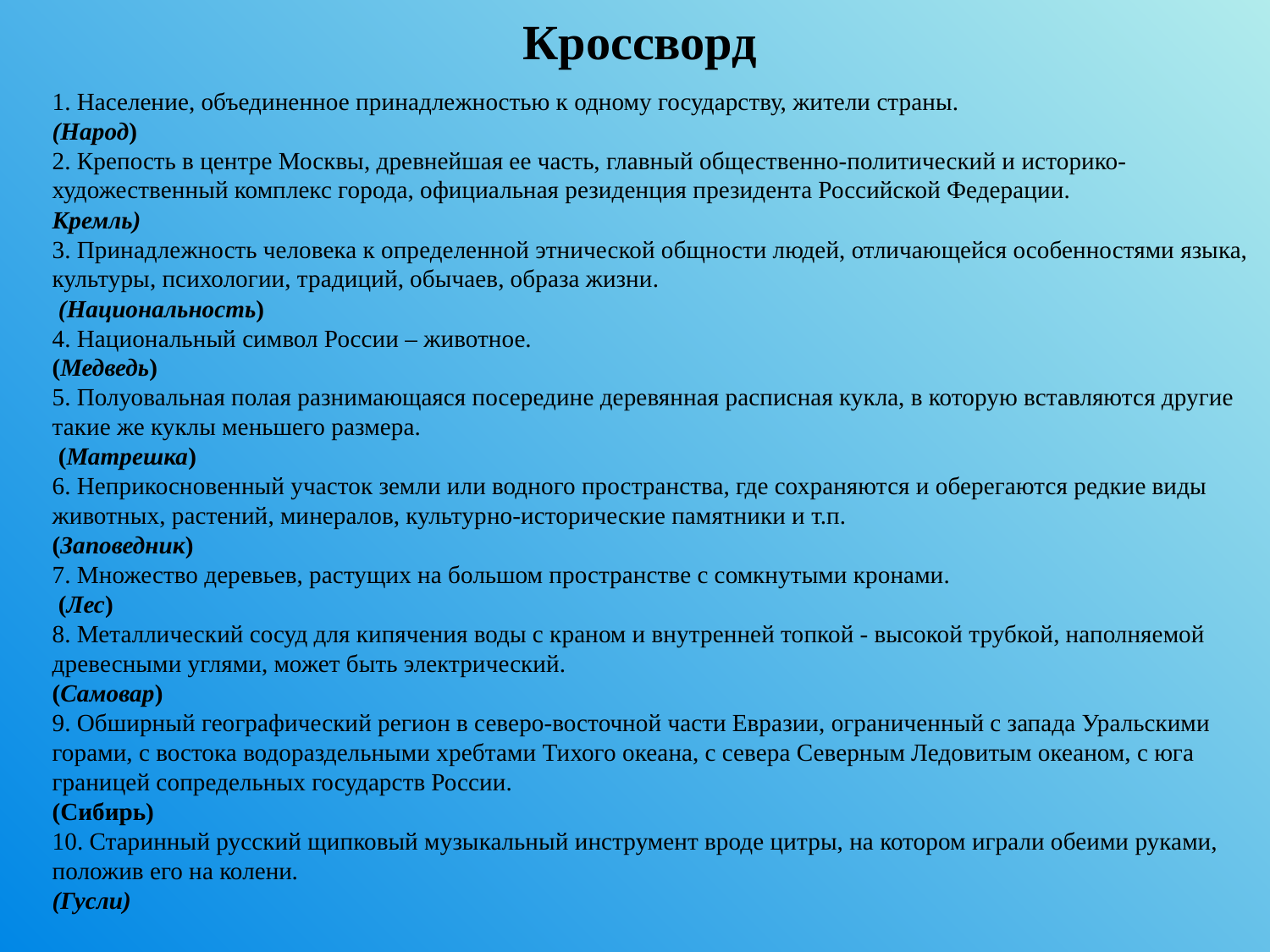

Кроссворд
1. Население, объединенное принадлежностью к одному государству, жители страны.
(Народ)
2. Крепость в центре Москвы, древнейшая ее часть, главный общественно-политический и историко-художественный комплекс города, официальная резиденция президента Российской Федерации.
Кремль)
3. Принадлежность человека к определенной этнической общности людей, отличающейся особенностями языка, культуры, психологии, традиций, обычаев, образа жизни.
 (Национальность)
4. Национальный символ России – животное.
(Медведь)
5. Полуовальная полая разнимающаяся посередине деревянная расписная кукла, в которую вставляются другие такие же куклы меньшего размера.
 (Матрешка)
6. Неприкосновенный участок земли или водного пространства, где сохраняются и оберегаются редкие виды животных, растений, минералов, культурно-исторические памятники и т.п.
(Заповедник)
7. Множество деревьев, растущих на большом пространстве с сомкнутыми кронами.
 (Лес)
8. Металлический сосуд для кипячения воды с краном и внутренней топкой - высокой трубкой, наполняемой древесными углями, может быть электрический.
(Самовар)
9. Обширный географический регион в северо-восточной части Евразии, ограниченный с запада Уральскими горами, с востока водораздельными хребтами Тихого океана, с севера Северным Ледовитым океаном, с юга границей сопредельных государств России.
(Сибирь)
10. Старинный русский щипковый музыкальный инструмент вроде цитры, на котором играли обеими руками, положив его на колени.
(Гусли)